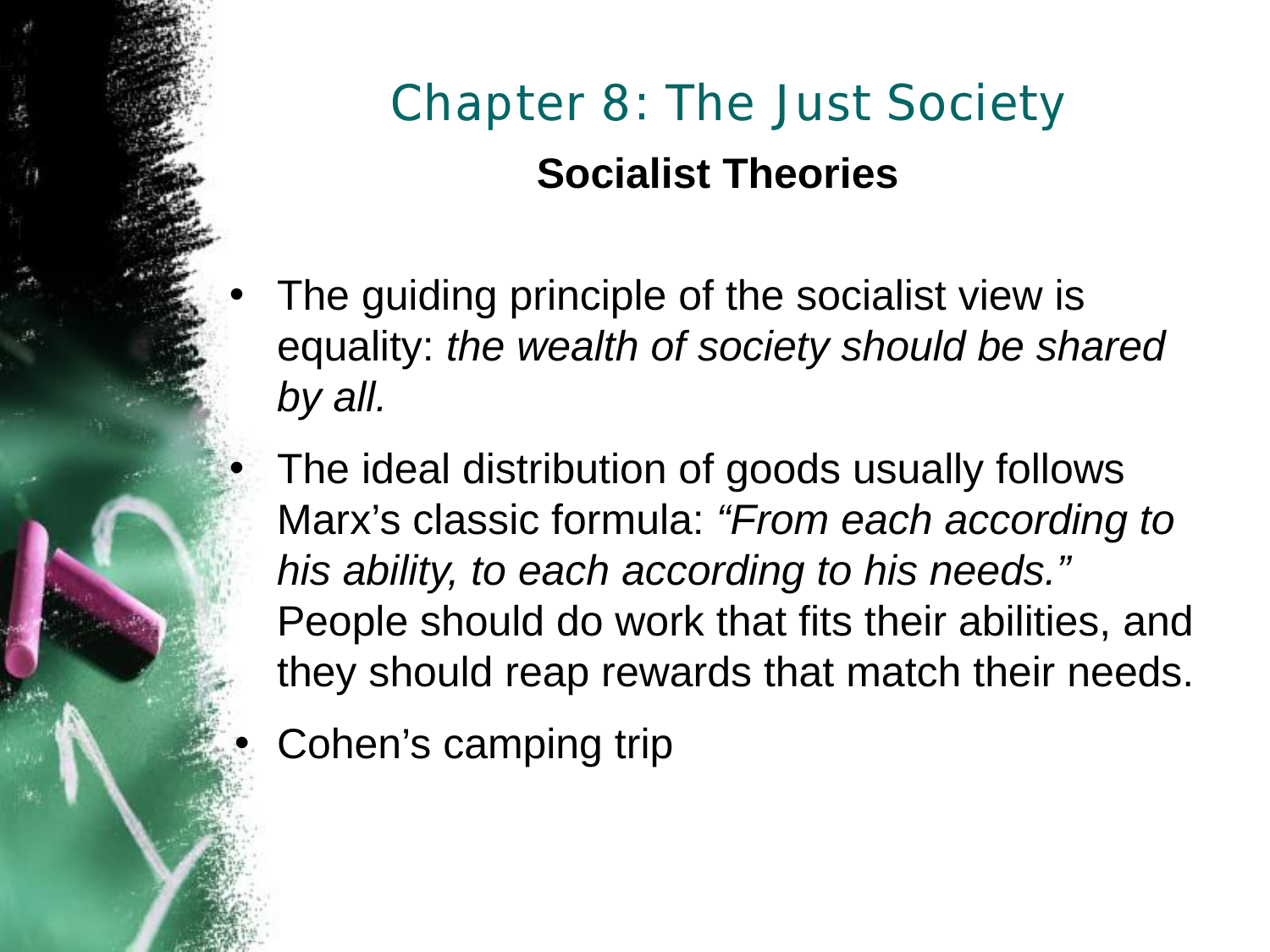

# Chapter 8: The Just Society
Socialist Theories

The guiding principle of the socialist view is equality: the wealth of society should be shared by all.
The ideal distribution of goods usually follows Marx’s classic formula: “From each according to his ability, to each according to his needs.” People should do work that fits their abilities, and they should reap rewards that match their needs.
Cohen’s camping trip